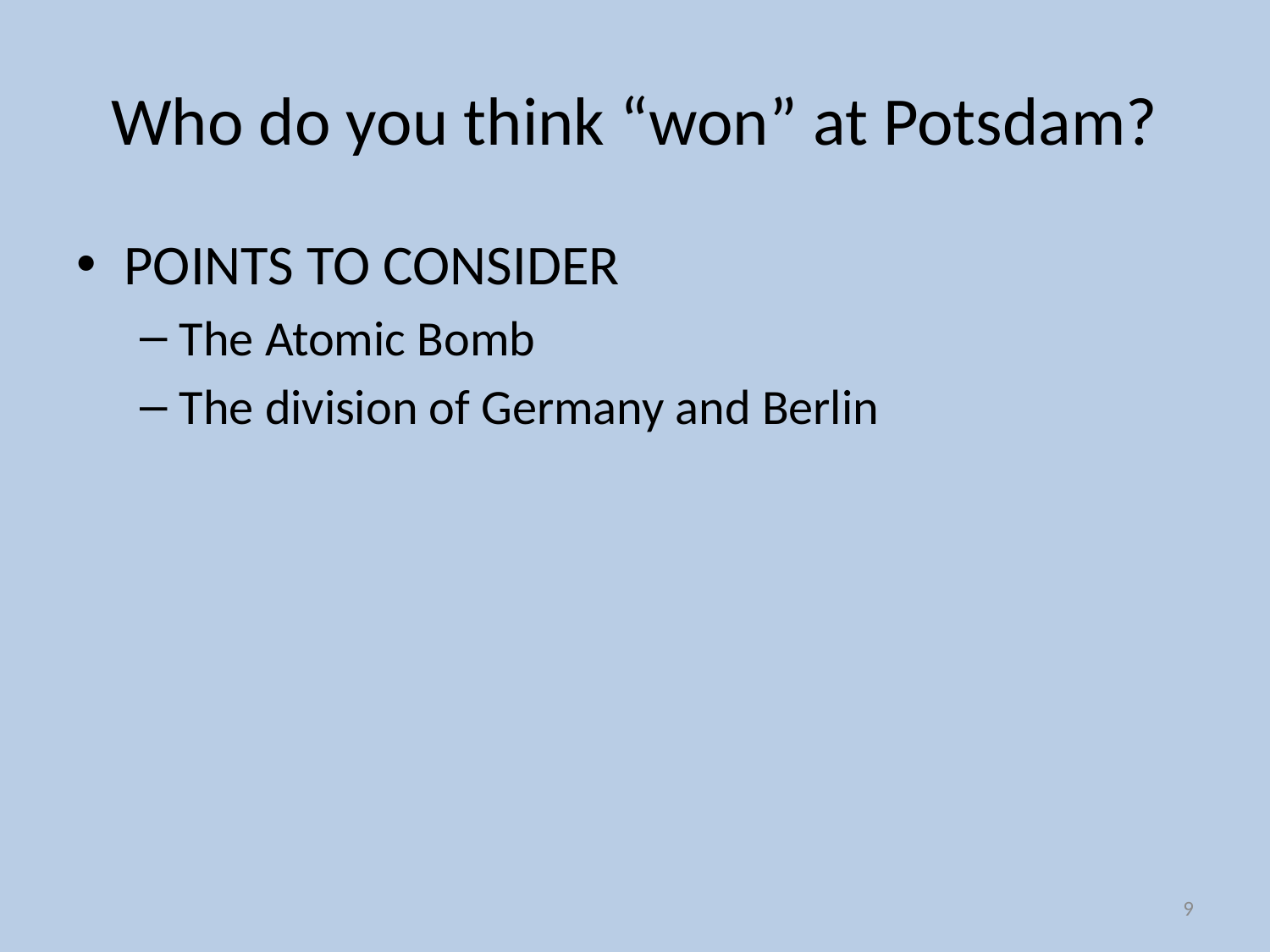

# Who do you think “won” at Potsdam?
POINTS TO CONSIDER
The Atomic Bomb
The division of Germany and Berlin
9